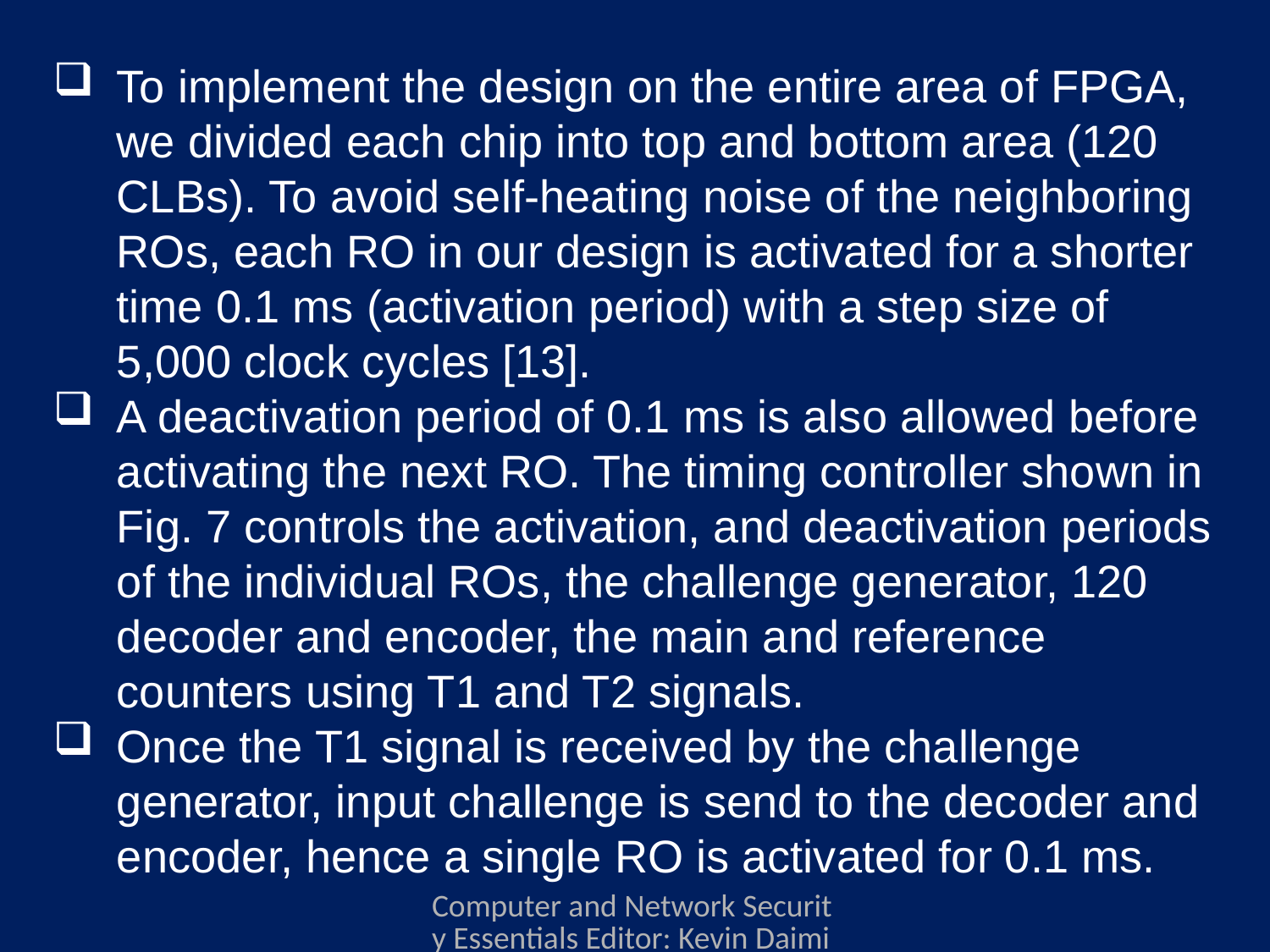

To implement the design on the entire area of FPGA, we divided each chip into top and bottom area (120 CLBs). To avoid self-heating noise of the neighboring ROs, each RO in our design is activated for a shorter time 0.1 ms (activation period) with a step size of 5,000 clock cycles [13].
A deactivation period of 0.1 ms is also allowed before activating the next RO. The timing controller shown in Fig. 7 controls the activation, and deactivation periods of the individual ROs, the challenge generator, 120 decoder and encoder, the main and reference counters using T1 and T2 signals.
Once the T1 signal is received by the challenge generator, input challenge is send to the decoder and encoder, hence a single RO is activated for 0.1 ms.
Computer and Network Security Essentials Editor: Kevin Daimi Associate Editors: Guillermo Francia, Levent Ertaul, Luis H. Encinas, Eman El-Sheikh Published by Springer